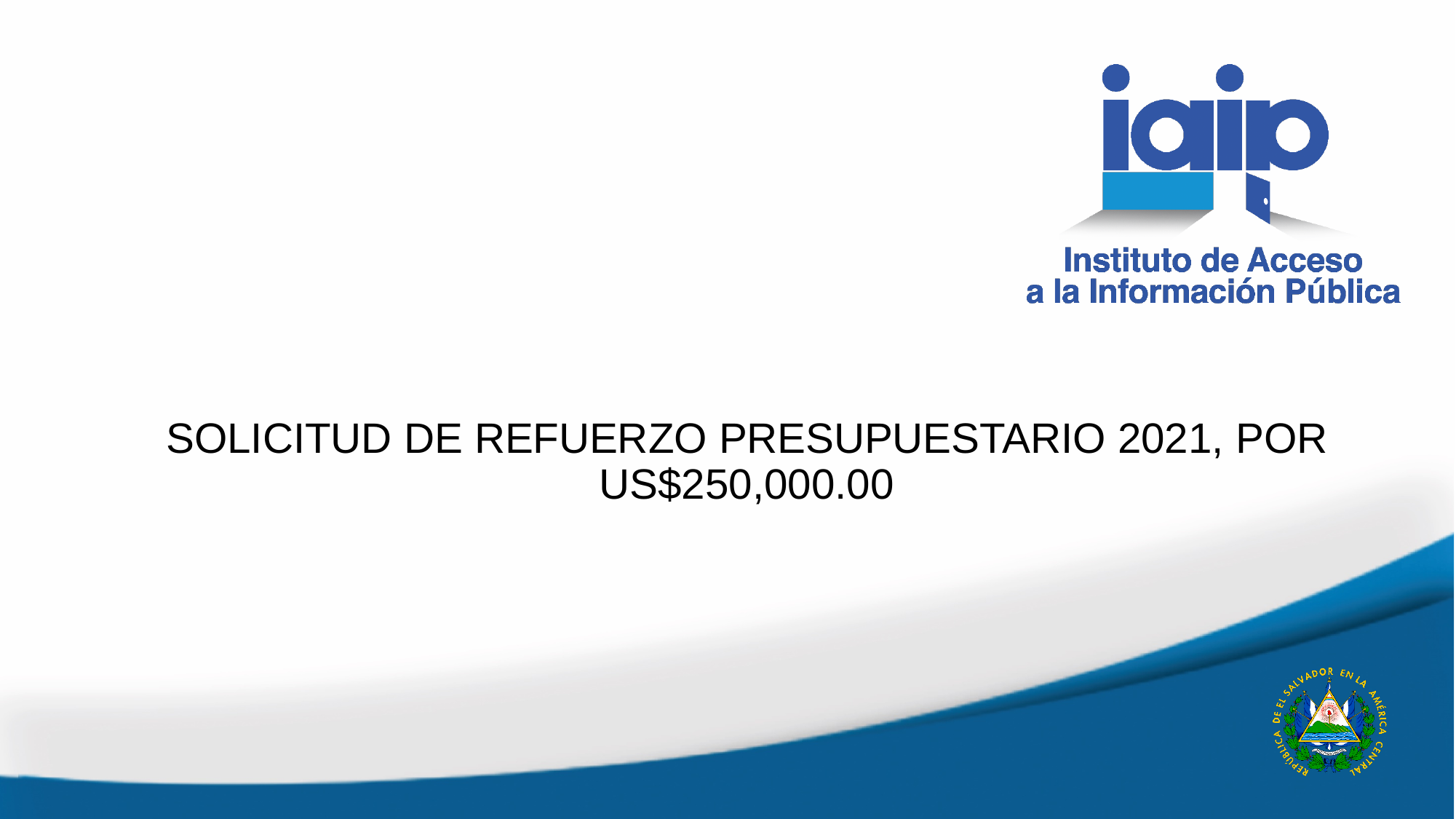

# SOLICITUD DE REFUERZO PRESUPUESTARIO 2021, POR US$250,000.00